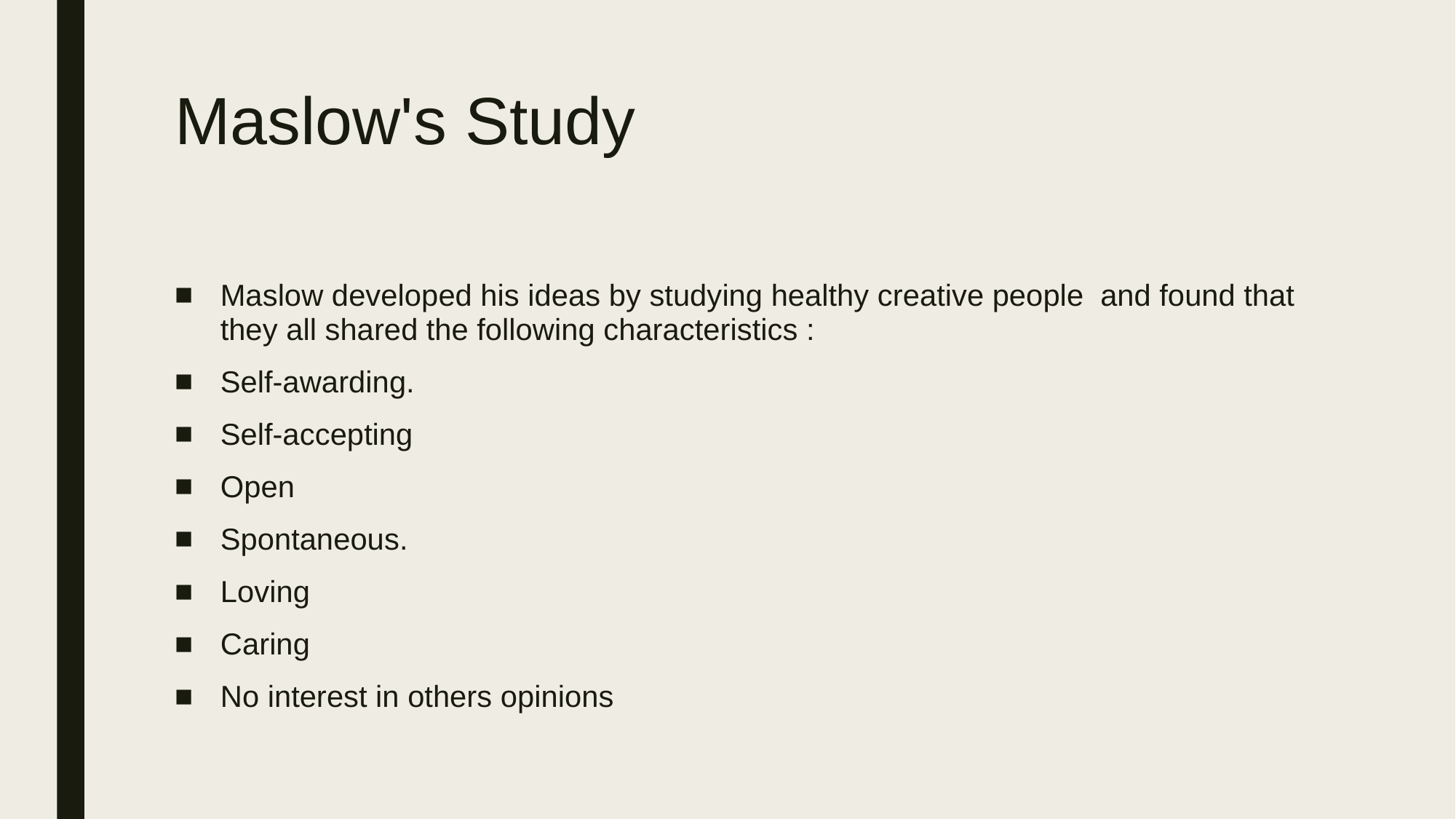

# Maslow's Study
Maslow developed his ideas by studying healthy creative people  and found that they all shared the following characteristics :
Self-awarding.
Self-accepting
Open
Spontaneous.
Loving
Caring
No interest in others opinions